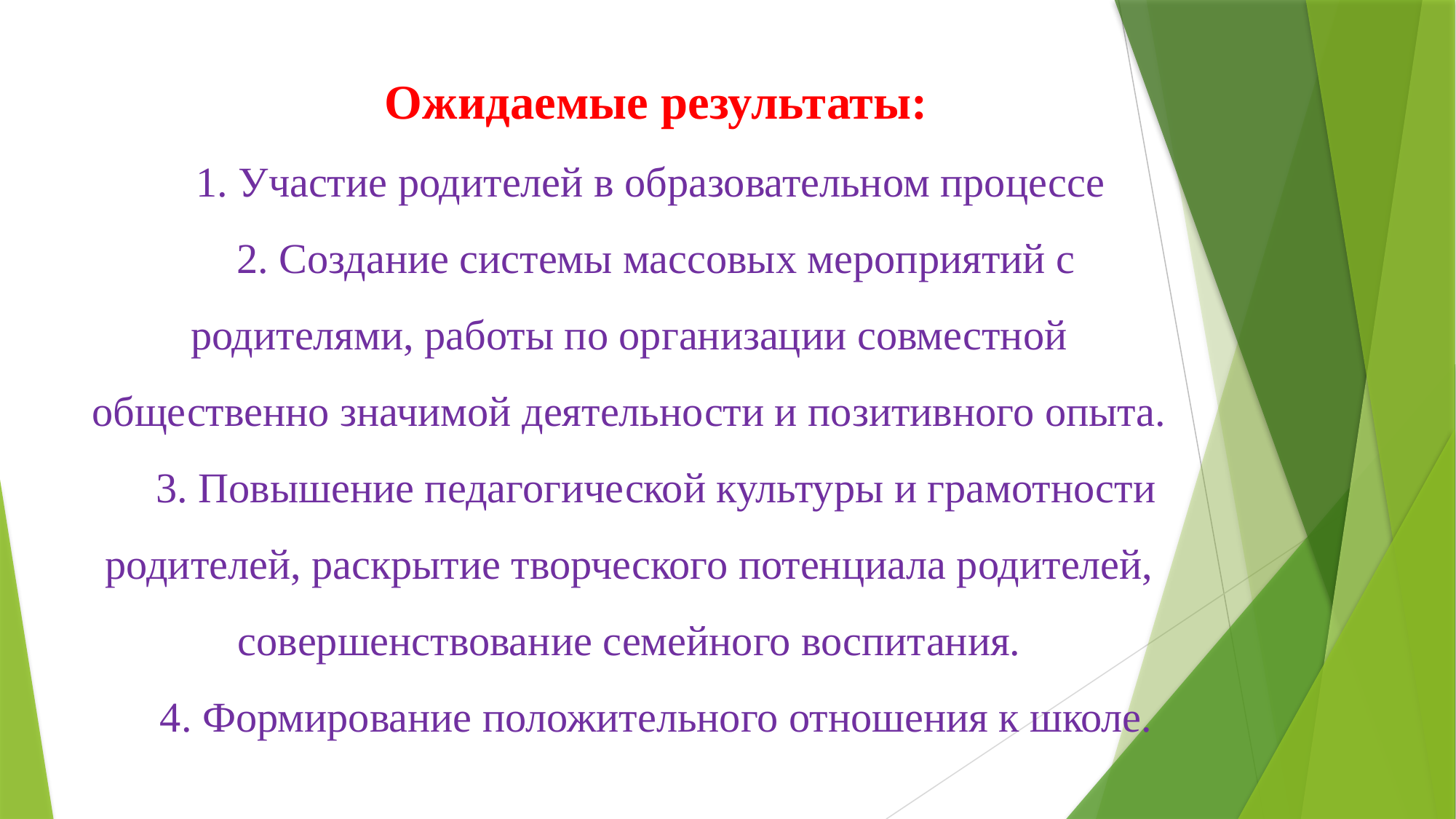

Ожидаемые результаты:
1. Участие родителей в образовательном процессе
2. Создание системы массовых мероприятий с родителями, работы по организации совместной общественно значимой деятельности и позитивного опыта.
3. Повышение педагогической культуры и грамотности родителей, раскрытие творческого потенциала родителей, совершенствование семейного воспитания.
4. Формирование положительного отношения к школе.